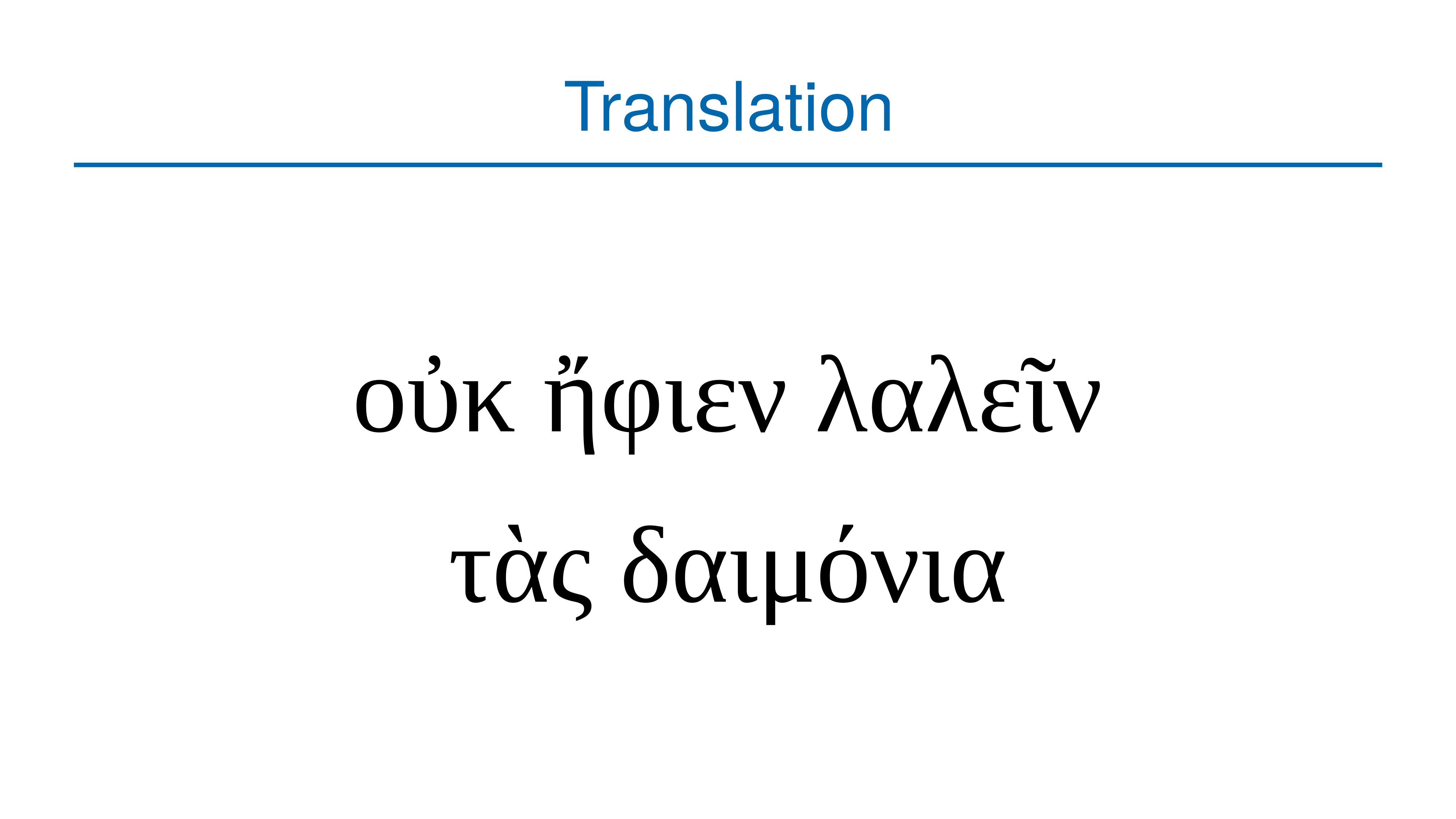

# Translation
οὐκ ἤφιεν λαλεῖν τὰς δαιμόνια